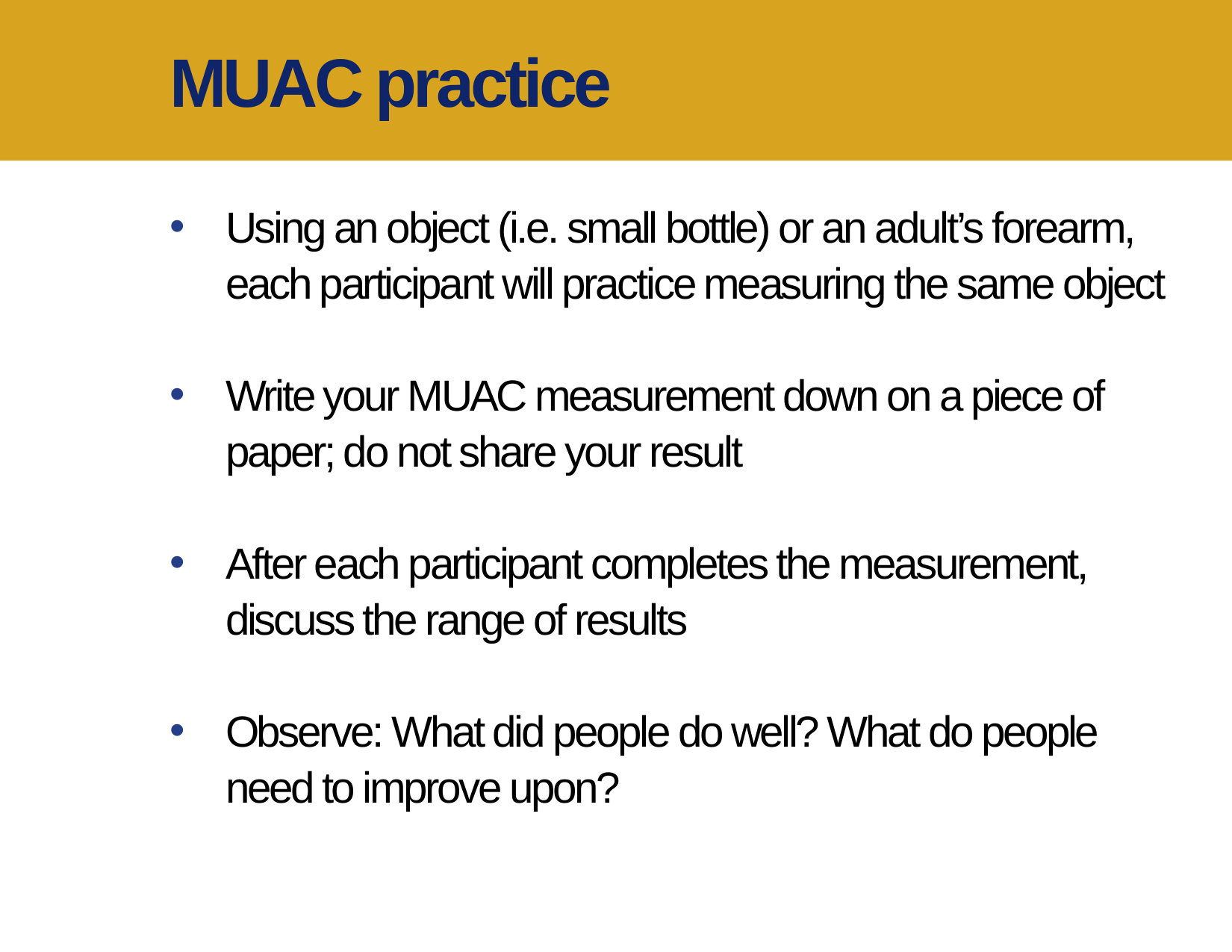

MUAC practice
Using an object (i.e. small bottle) or an adult’s forearm, each participant will practice measuring the same object

Write your MUAC measurement down on a piece of paper; do not share your result

After each participant completes the measurement, discuss the range of results

Observe: What did people do well? What do people need to improve upon?